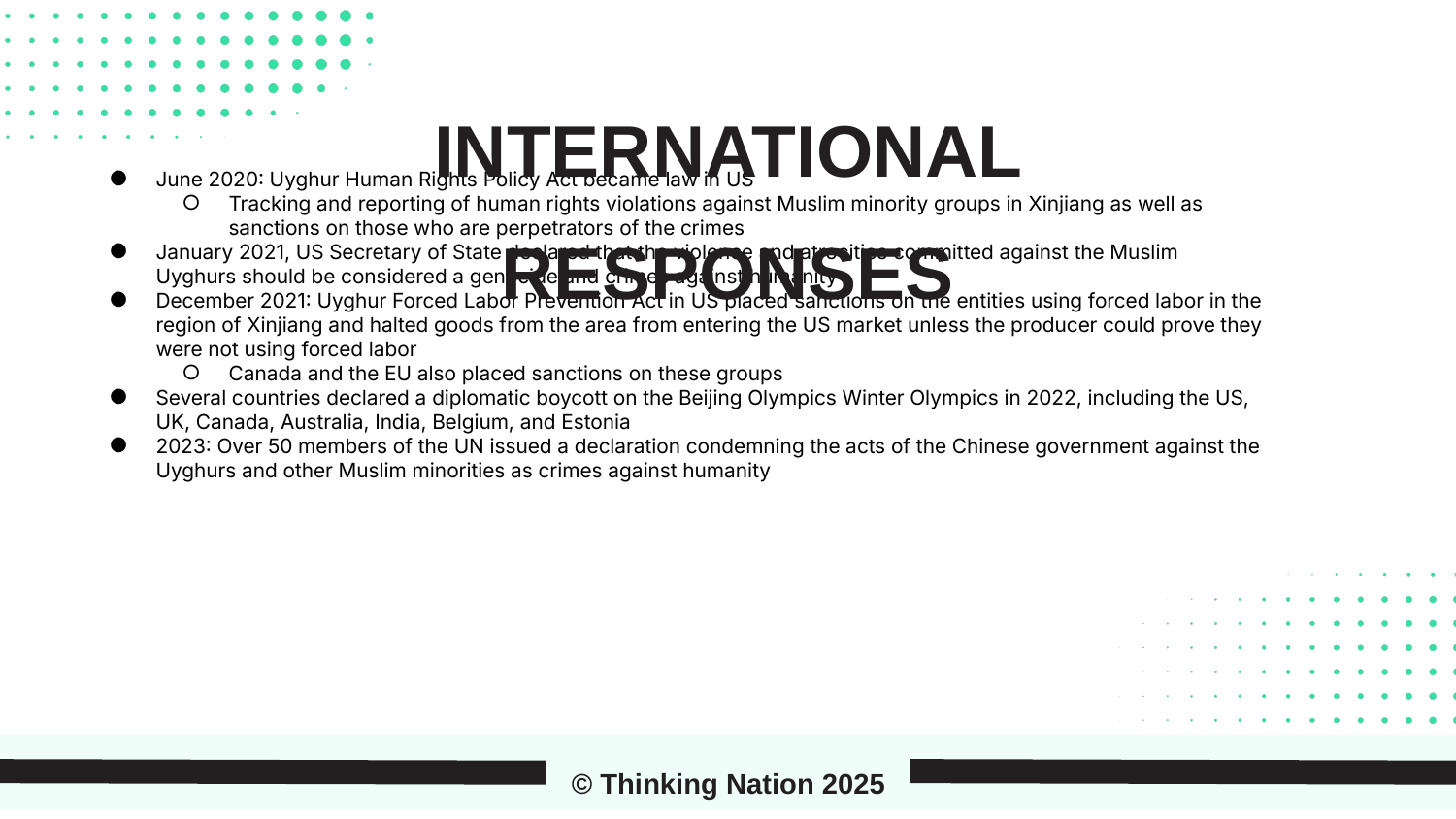

INTERNATIONAL RESPONSES
June 2020: Uyghur Human Rights Policy Act became law in US
Tracking and reporting of human rights violations against Muslim minority groups in Xinjiang as well as sanctions on those who are perpetrators of the crimes
January 2021, US Secretary of State declared that the violence and atrocities committed against the Muslim Uyghurs should be considered a genocide and crimes against humanity
December 2021: Uyghur Forced Labor Prevention Act in US placed sanctions on the entities using forced labor in the region of Xinjiang and halted goods from the area from entering the US market unless the producer could prove they were not using forced labor
Canada and the EU also placed sanctions on these groups
Several countries declared a diplomatic boycott on the Beijing Olympics Winter Olympics in 2022, including the US, UK, Canada, Australia, India, Belgium, and Estonia
2023: Over 50 members of the UN issued a declaration condemning the acts of the Chinese government against the Uyghurs and other Muslim minorities as crimes against humanity

© Thinking Nation 2025